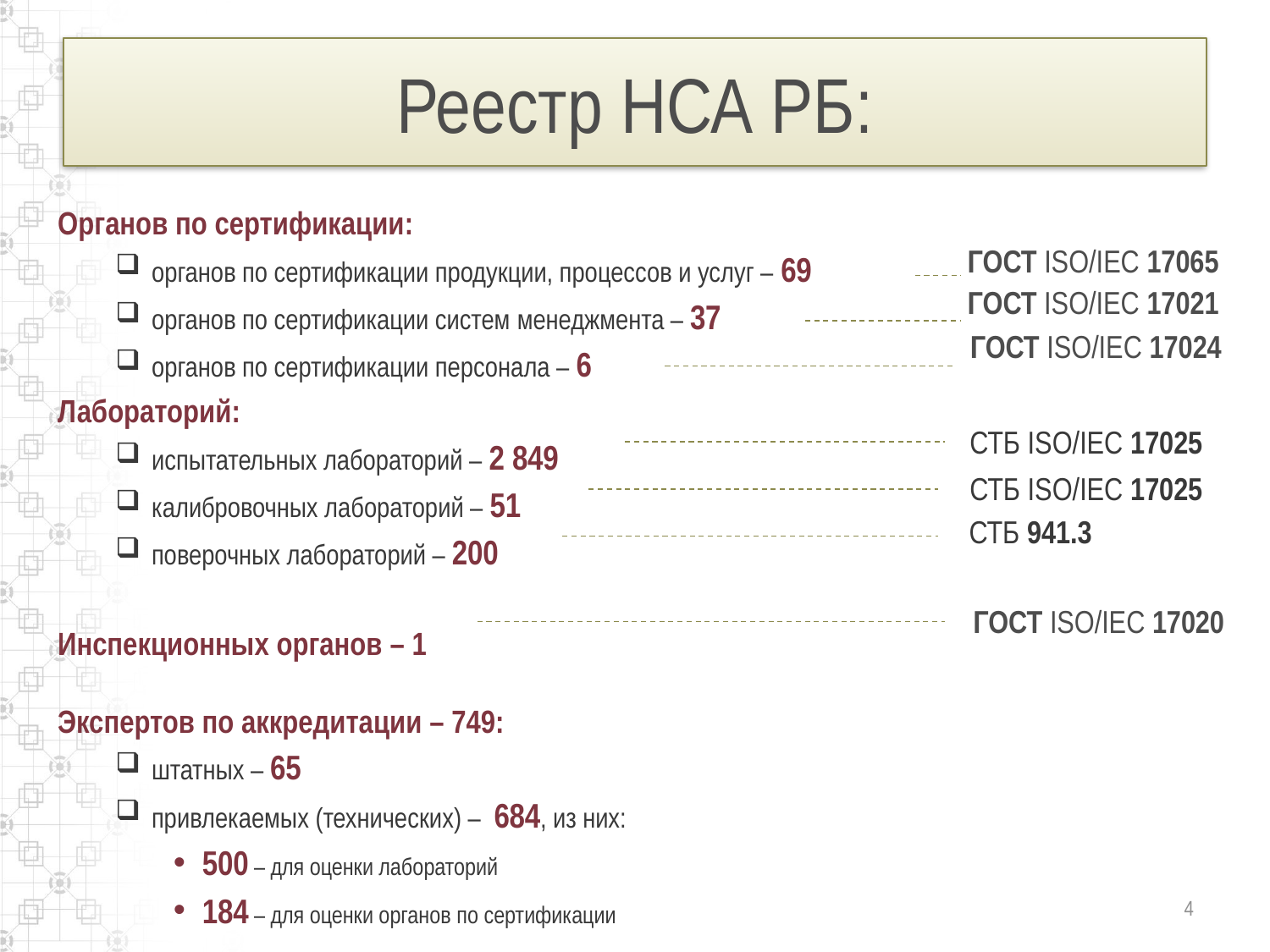

# Реестр НСА РБ:
Органов по сертификации:
органов по сертификации продукции, процессов и услуг – 69
органов по сертификации систем менеджмента – 37
органов по сертификации персонала – 6
Лабораторий:
испытательных лабораторий – 2 849
калибровочных лабораторий – 51
поверочных лабораторий – 200

Инспекционных органов – 1

Экспертов по аккредитации – 749:
штатных – 65
привлекаемых (технических) –  684, из них:
500 – для оценки лабораторий
184 – для оценки органов по сертификации
ГОСТ ISO/IEC 17065
ГОСТ ISO/IEC 17021
ГОСТ ISO/IEC 17024
СТБ ISO/IEC 17025
СТБ ISO/IEC 17025
СТБ 941.3
ГОСТ ISO/IEC 17020
4